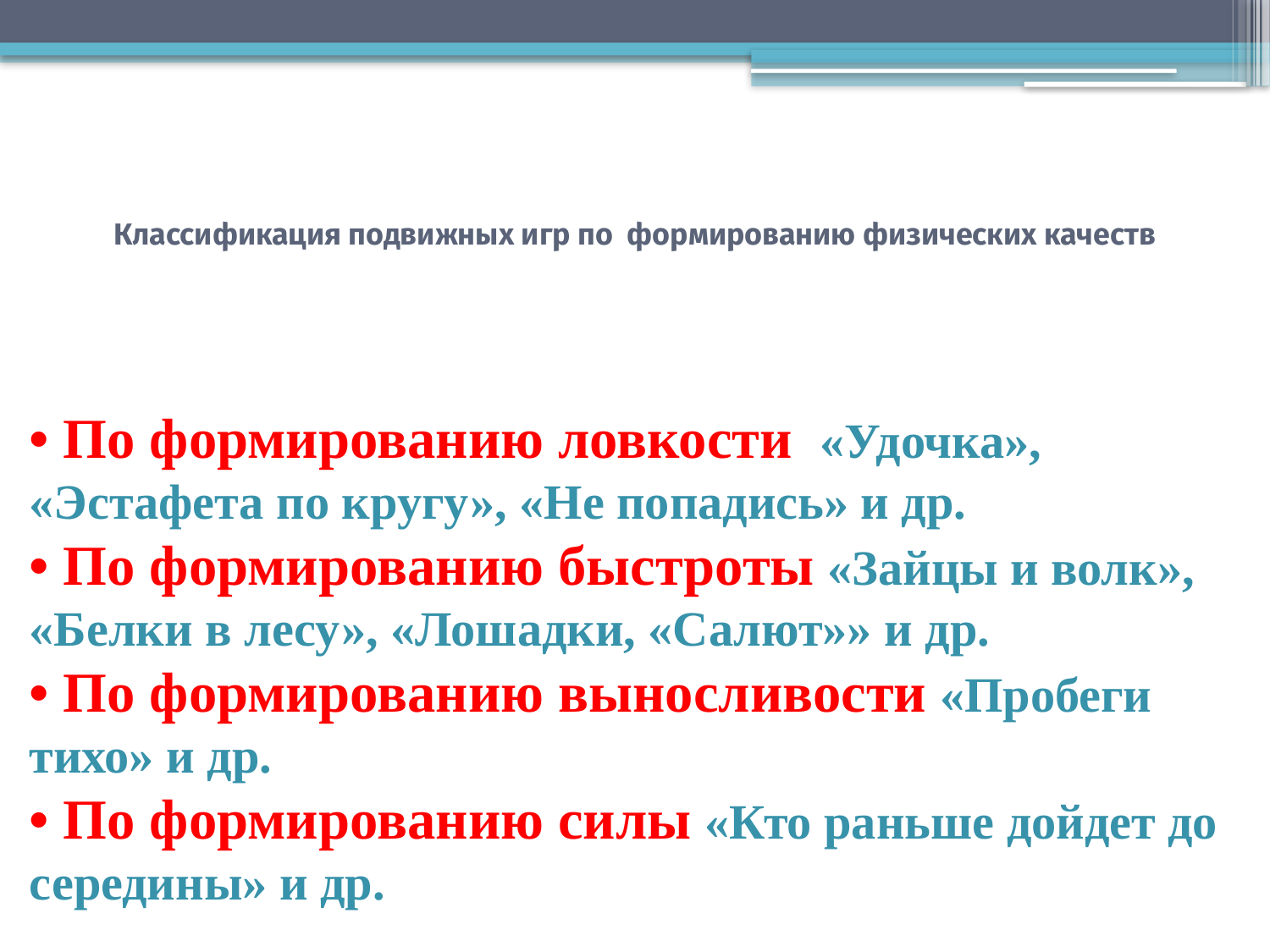

# Классификация подвижных игр по  формированию физических качеств
• По формированию ловкости  «Удочка», «Эстафета по кругу», «Не попадись» и др.
• По формированию быстроты «Зайцы и волк», «Белки в лесу», «Лошадки, «Салют»» и др.
• По формированию выносливости «Пробеги тихо» и др.
• По формированию силы «Кто раньше дойдет до середины» и др.